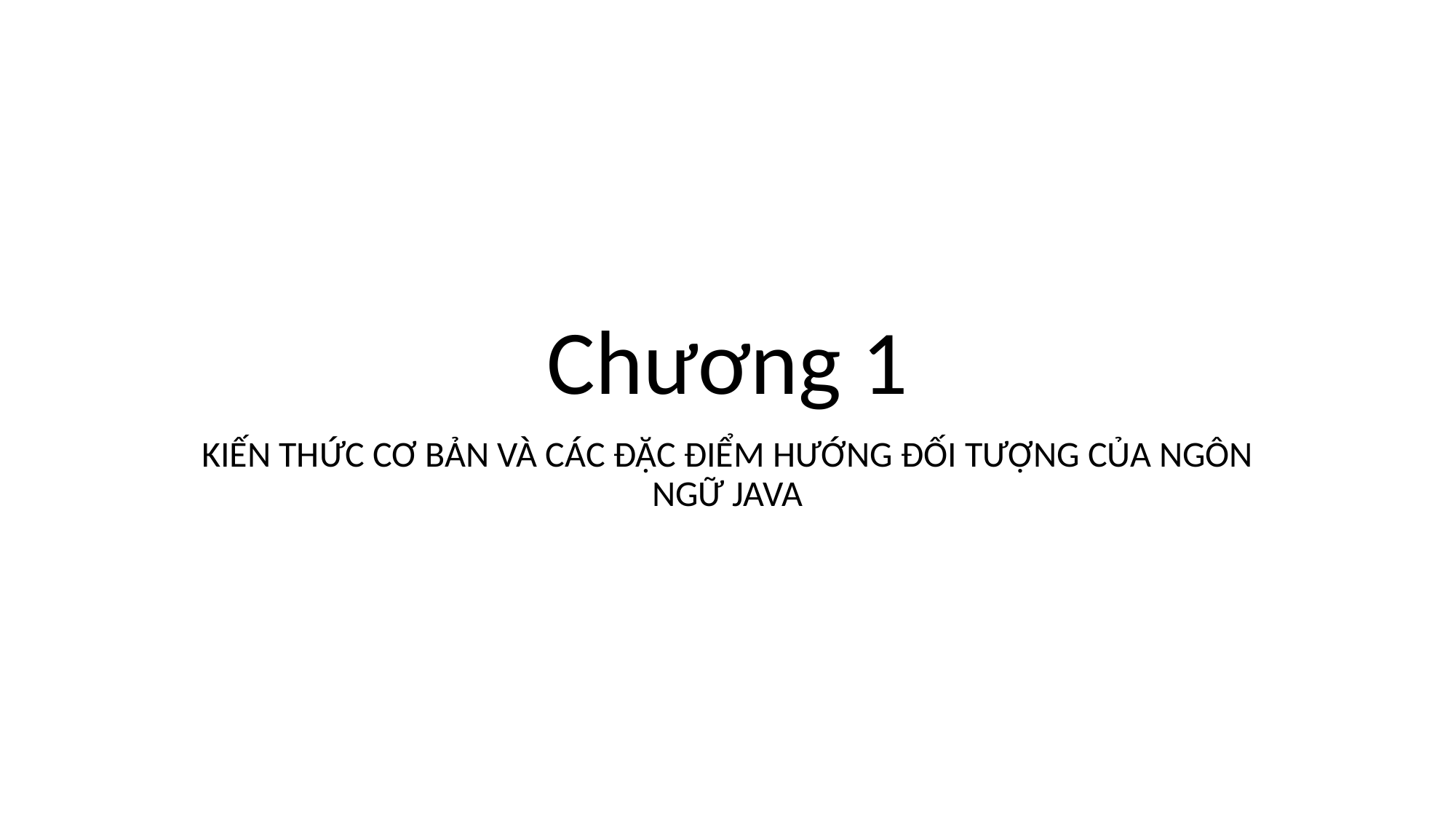

# Chương 1
KIẾN THỨC CƠ BẢN VÀ CÁC ĐẶC ĐIỂM HƯỚNG ĐỐI TƯỢNG CỦA NGÔN NGỮ JAVA